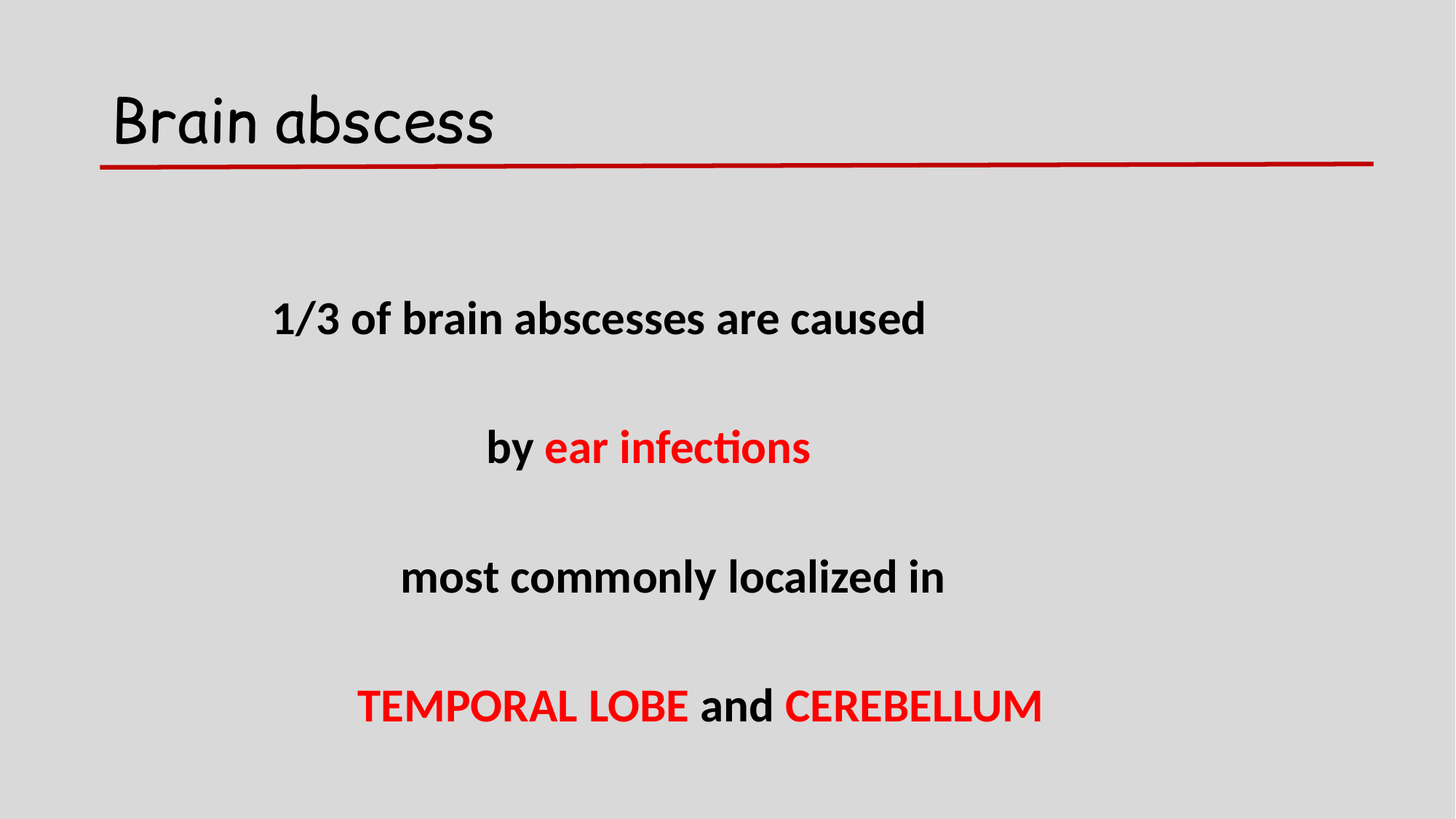

# Brain abscess

               1/3 of brain abscesses are caused

                                   by ear infections

                           most commonly localized in

                       TEMPORAL LOBE and CEREBELLUM